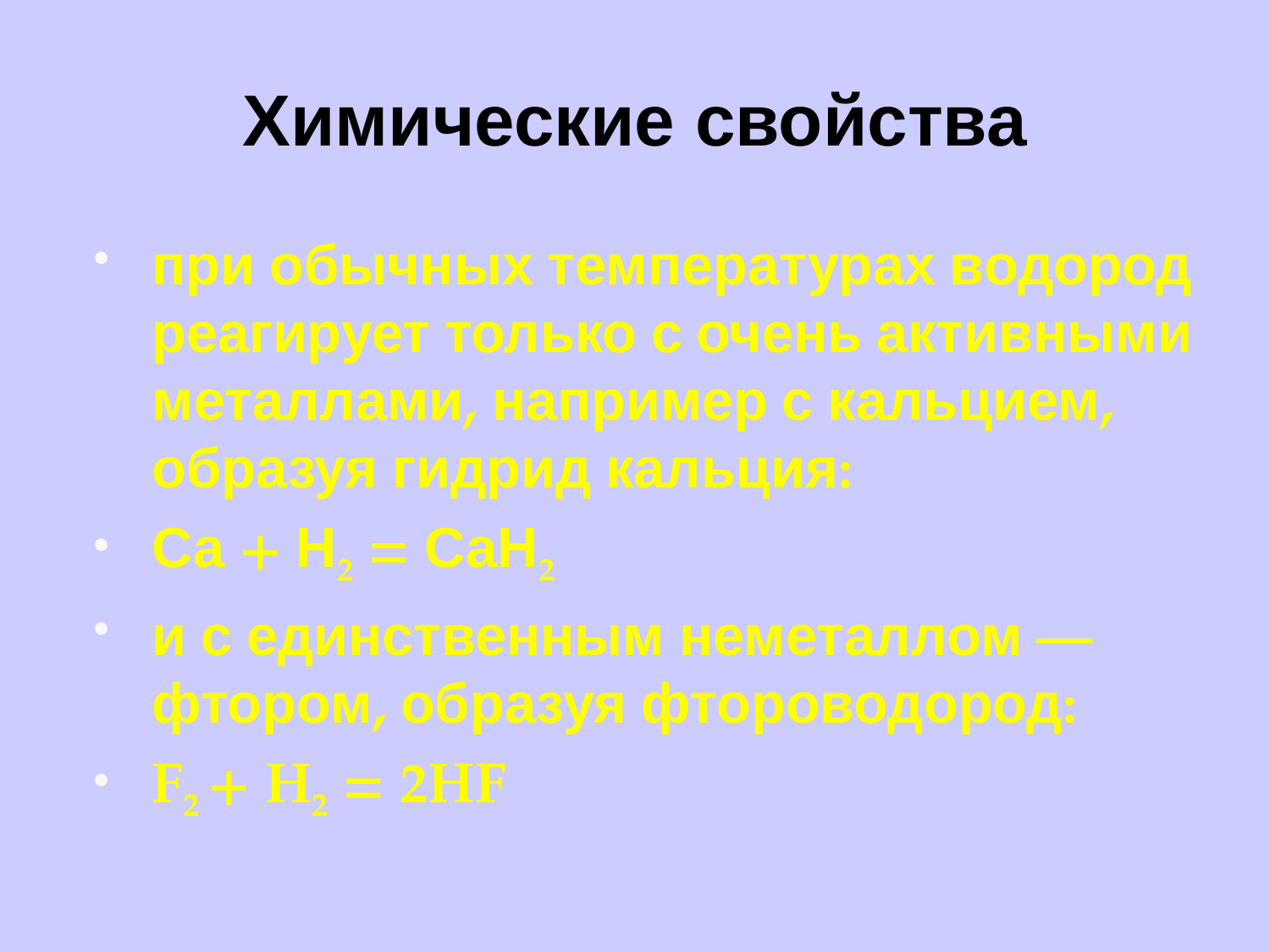

# Химические свойства
при обычных температурах водород реагирует только с очень активными металлами, например с кальцием, образуя гидрид кальция:
Са + Н2 = СаН2
и с единственным неметаллом — фтором, образуя фтороводород:
F2 + H2 = 2HF